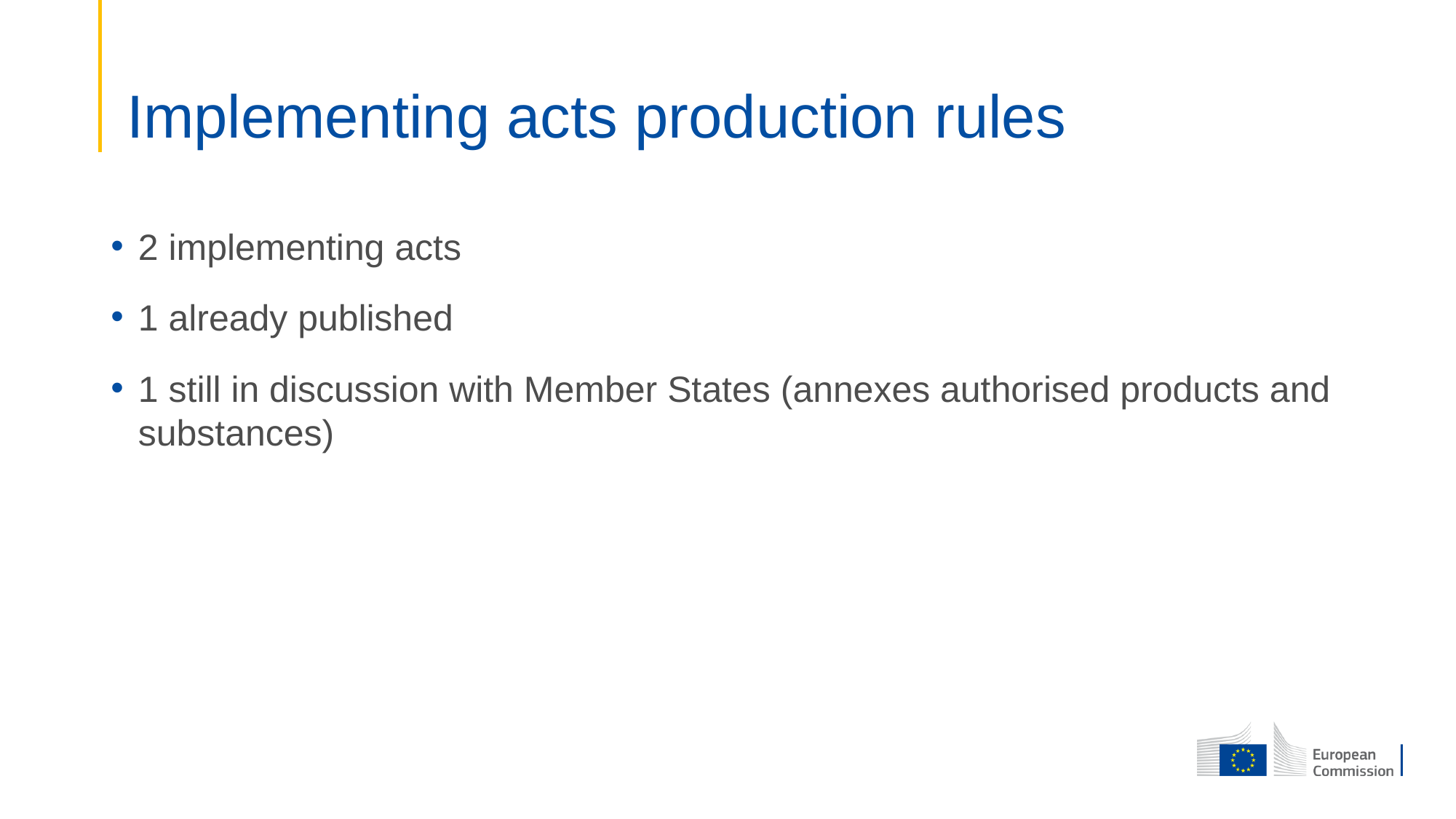

# Implementing acts production rules
2 implementing acts
1 already published
1 still in discussion with Member States (annexes authorised products and substances)